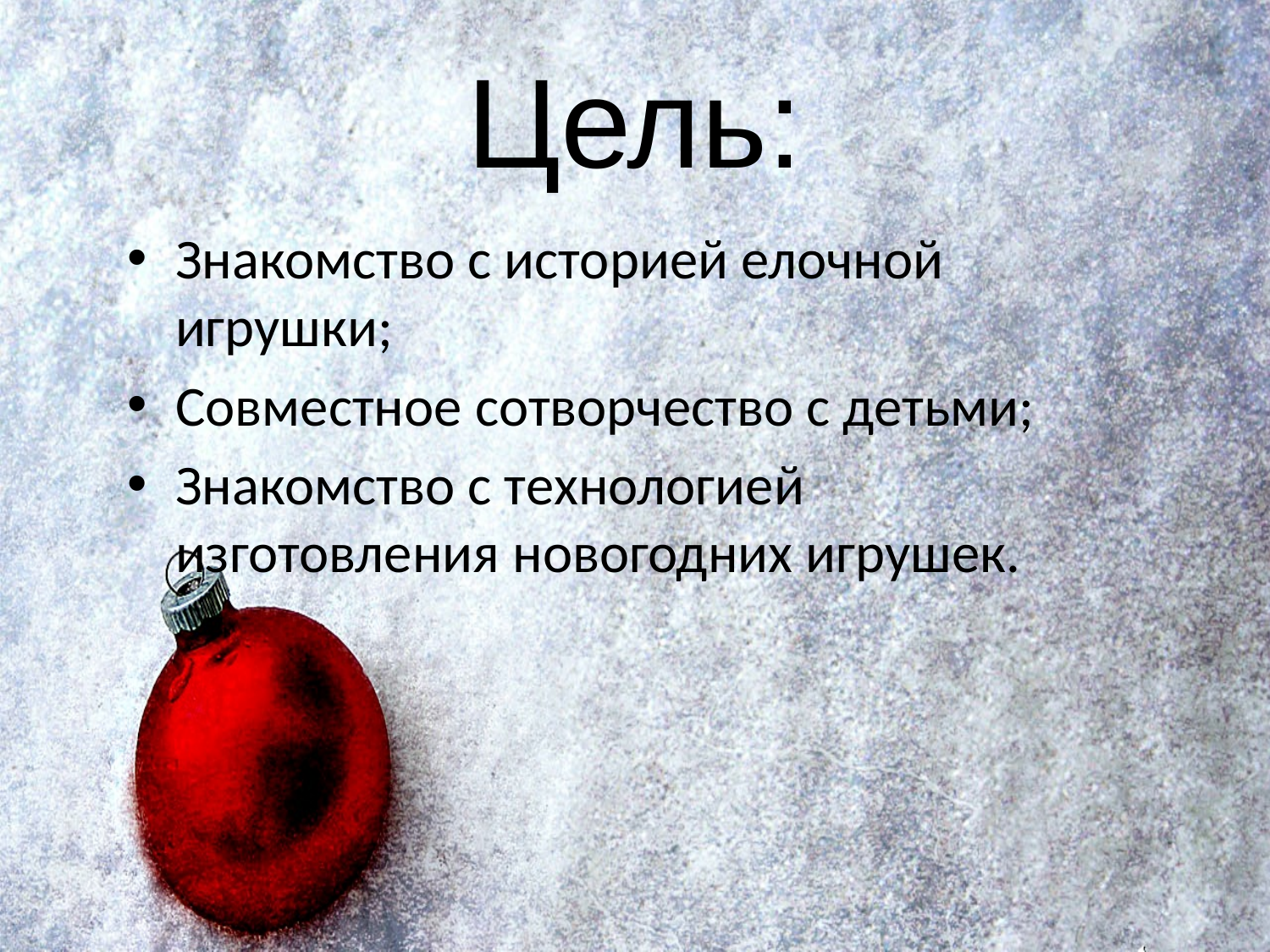

# Цель:
Знакомство с историей елочной игрушки;
Совместное сотворчество с детьми;
Знакомство с технологией изготовления новогодних игрушек.